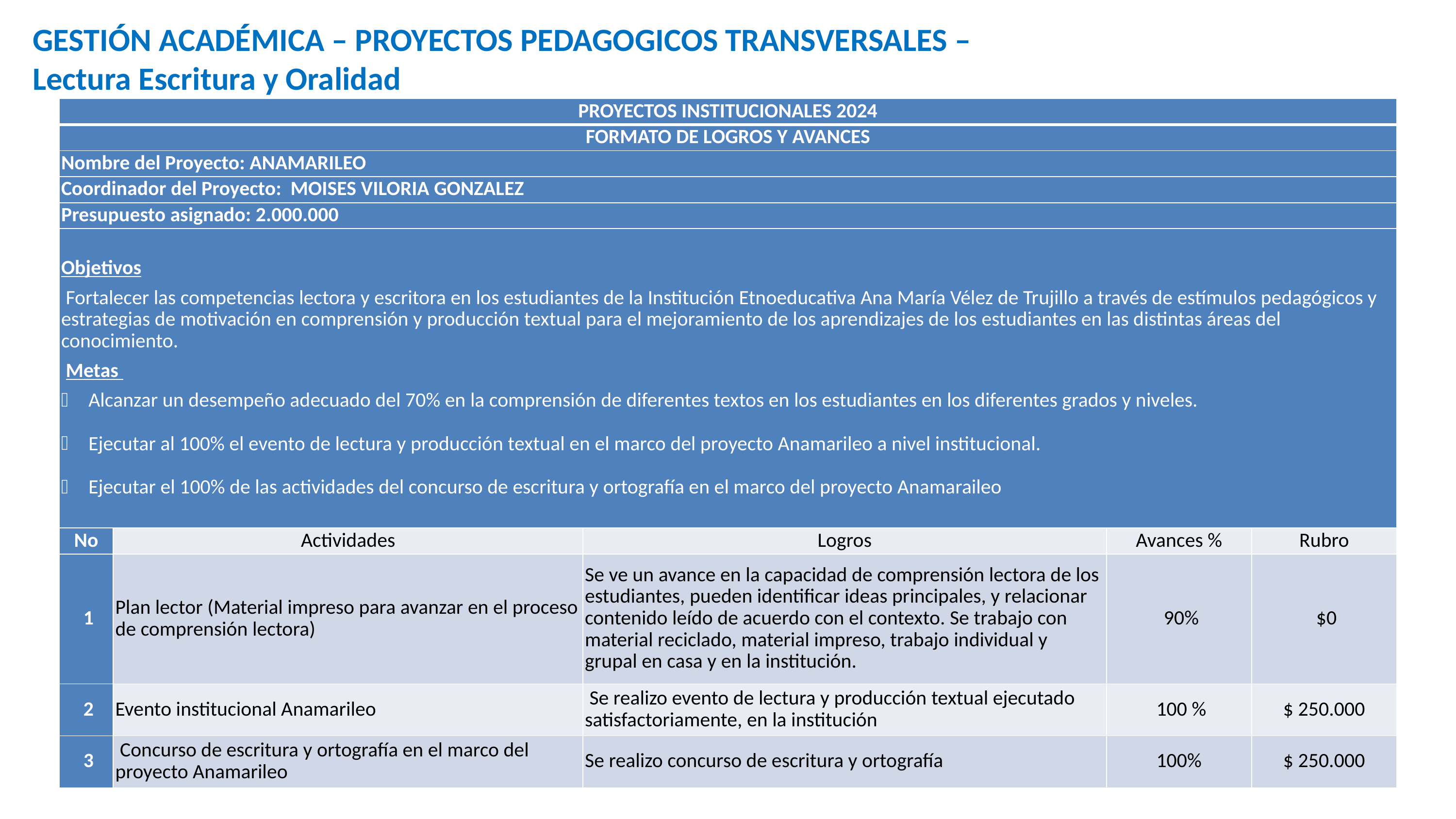

GESTIÓN ACADÉMICA – PROYECTOS PEDAGOGICOS TRANSVERSALES –
Lectura Escritura y Oralidad
| PROYECTOS INSTITUCIONALES 2024 |  |  |  |  |
| --- | --- | --- | --- | --- |
| FORMATO DE LOGROS Y AVANCES |  |  |  |  |
| Nombre del Proyecto: ANAMARILEO |  |  |  |  |
| Coordinador del Proyecto: MOISES VILORIA GONZALEZ |  |  |  |  |
| Presupuesto asignado: 2.000.000 |  |  |  |  |
| Objetivos  Fortalecer las competencias lectora y escritora en los estudiantes de la Institución Etnoeducativa Ana María Vélez de Trujillo a través de estímulos pedagógicos y estrategias de motivación en comprensión y producción textual para el mejoramiento de los aprendizajes de los estudiantes en las distintas áreas del conocimiento.  Metas Alcanzar un desempeño adecuado del 70% en la comprensión de diferentes textos en los estudiantes en los diferentes grados y niveles.   Ejecutar al 100% el evento de lectura y producción textual en el marco del proyecto Anamarileo a nivel institucional.   Ejecutar el 100% de las actividades del concurso de escritura y ortografía en el marco del proyecto Anamaraileo |  |  |  |  |
| No | Actividades | Logros | Avances % | Rubro |
| 1 | Plan lector (Material impreso para avanzar en el proceso de comprensión lectora) | Se ve un avance en la capacidad de comprensión lectora de los estudiantes, pueden identificar ideas principales, y relacionar contenido leído de acuerdo con el contexto. Se trabajo con material reciclado, material impreso, trabajo individual y grupal en casa y en la institución. | 90% | $0 |
| 2 | Evento institucional Anamarileo | Se realizo evento de lectura y producción textual ejecutado satisfactoriamente, en la institución | 100 % | $ 250.000 |
| 3 | Concurso de escritura y ortografía en el marco del proyecto Anamarileo | Se realizo concurso de escritura y ortografía | 100% | $ 250.000 |